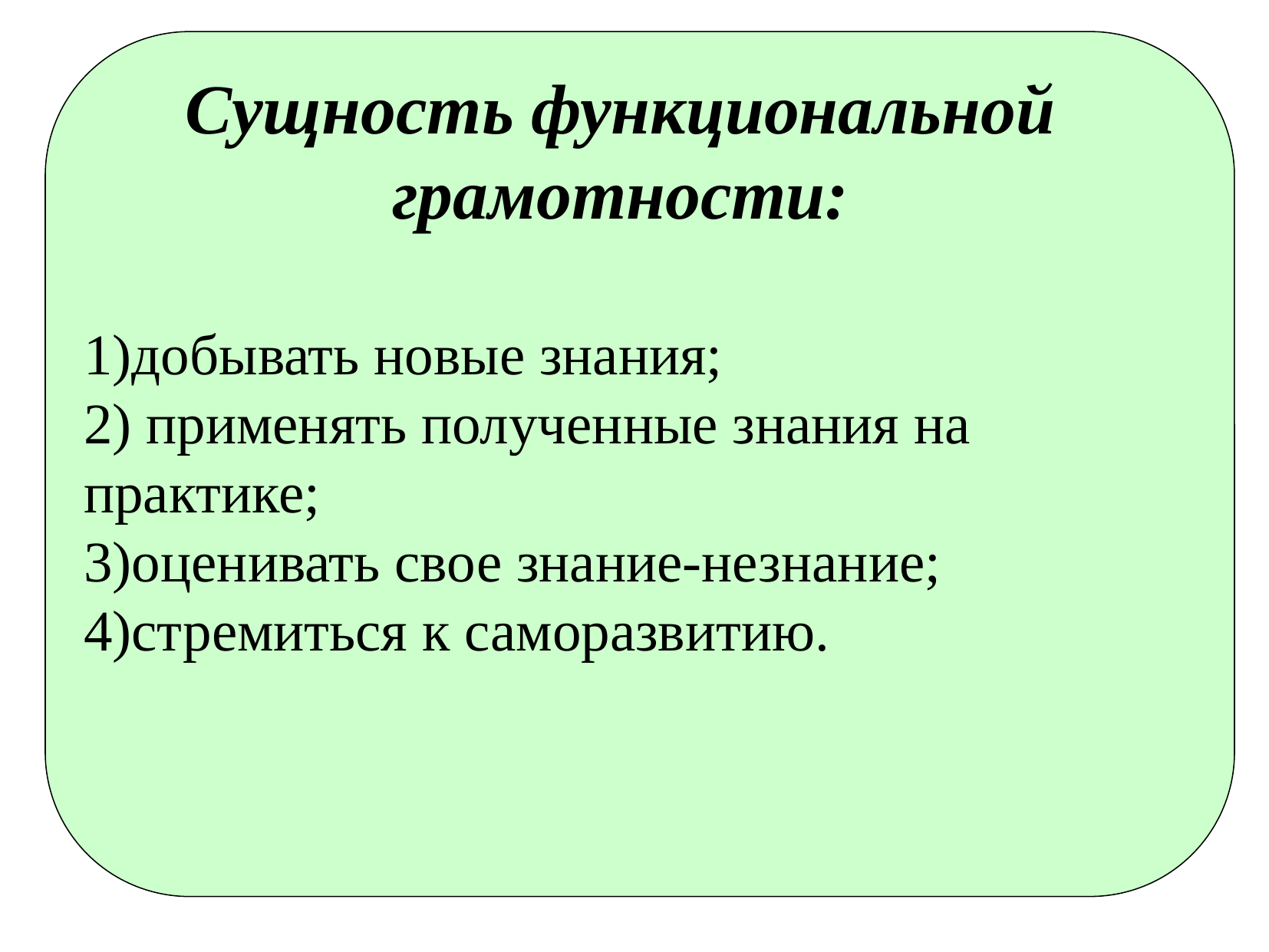

Сущность функциональной грамотности:

1)добывать новые знания;
2) применять полученные знания на практике;
3)оценивать свое знание-незнание;
4)стремиться к саморазвитию.